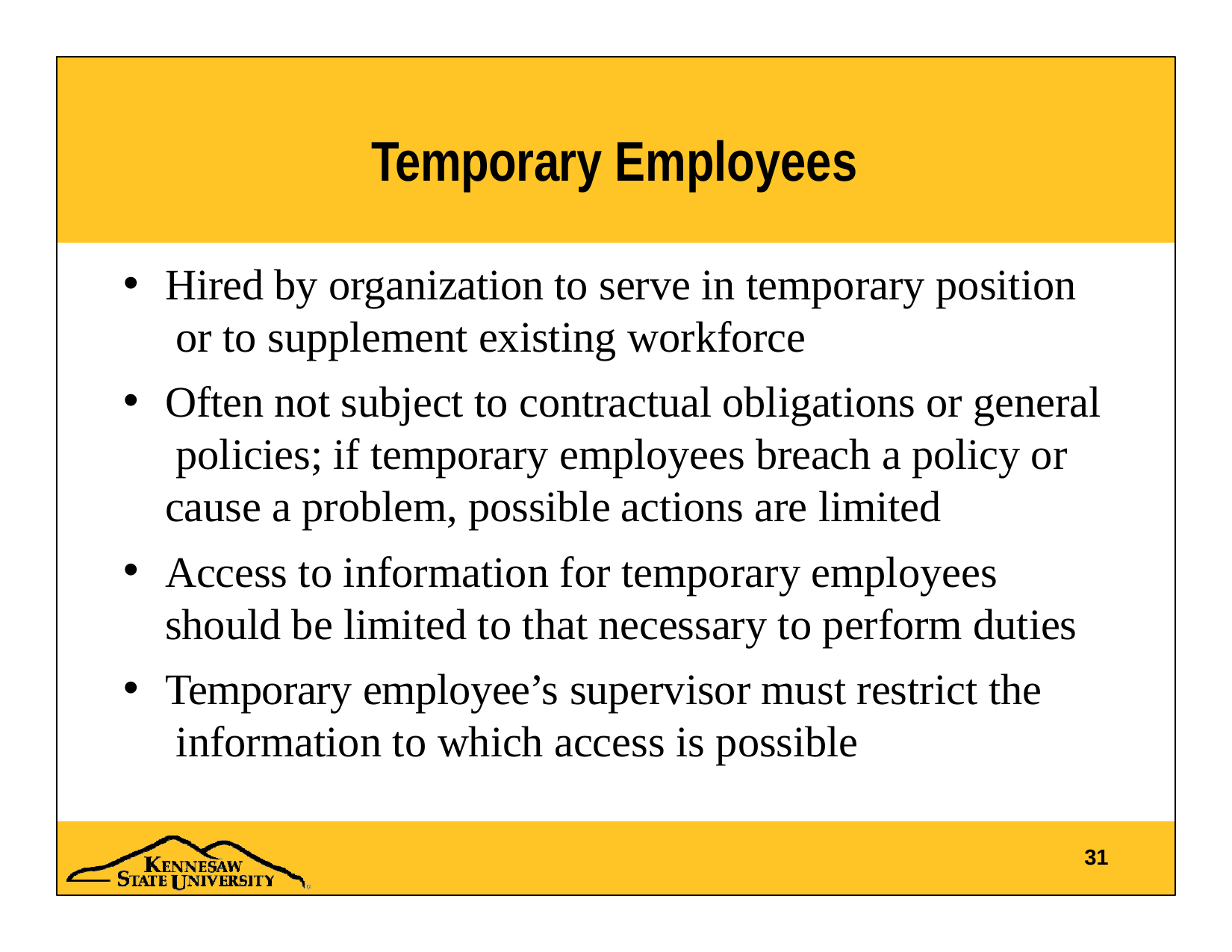

# Temporary Employees
Hired by organization to serve in temporary position  or to supplement existing workforce
Often not subject to contractual obligations or general  policies; if temporary employees breach a policy or  cause a problem, possible actions are limited
Access to information for temporary employees  should be limited to that necessary to perform duties
Temporary employee’s supervisor must restrict the  information to which access is possible

31